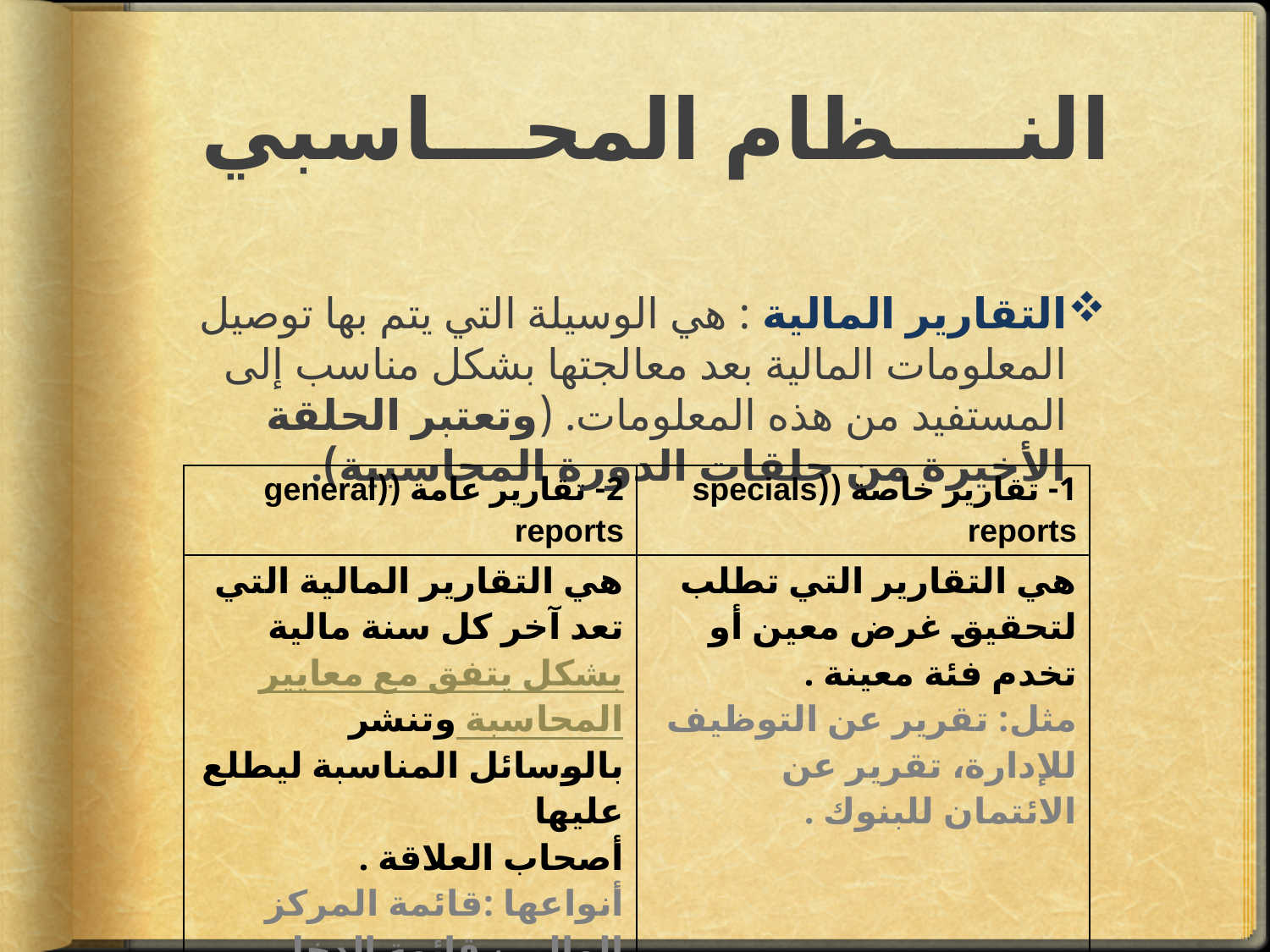

# النــــظام المحـــاسبي
التقارير المالية : هي الوسيلة التي يتم بها توصيل المعلومات المالية بعد معالجتها بشكل مناسب إلى المستفيد من هذه المعلومات. (وتعتبر الحلقة الأخيرة من حلقات الدورة المحاسبية).

| 2- تقارير عامة ((general reports | 1- تقارير خاصة ((specials reports |
| --- | --- |
| هي التقارير المالية التي تعد آخر كل سنة مالية بشكل يتفق مع معايير المحاسبة وتنشر بالوسائل المناسبة ليطلع عليها أصحاب العلاقة . أنواعها :قائمة المركز المالي ، قائمة الدخل | هي التقارير التي تطلب لتحقيق غرض معين أو تخدم فئة معينة . مثل: تقرير عن التوظيف للإدارة، تقرير عن الائتمان للبنوك . |